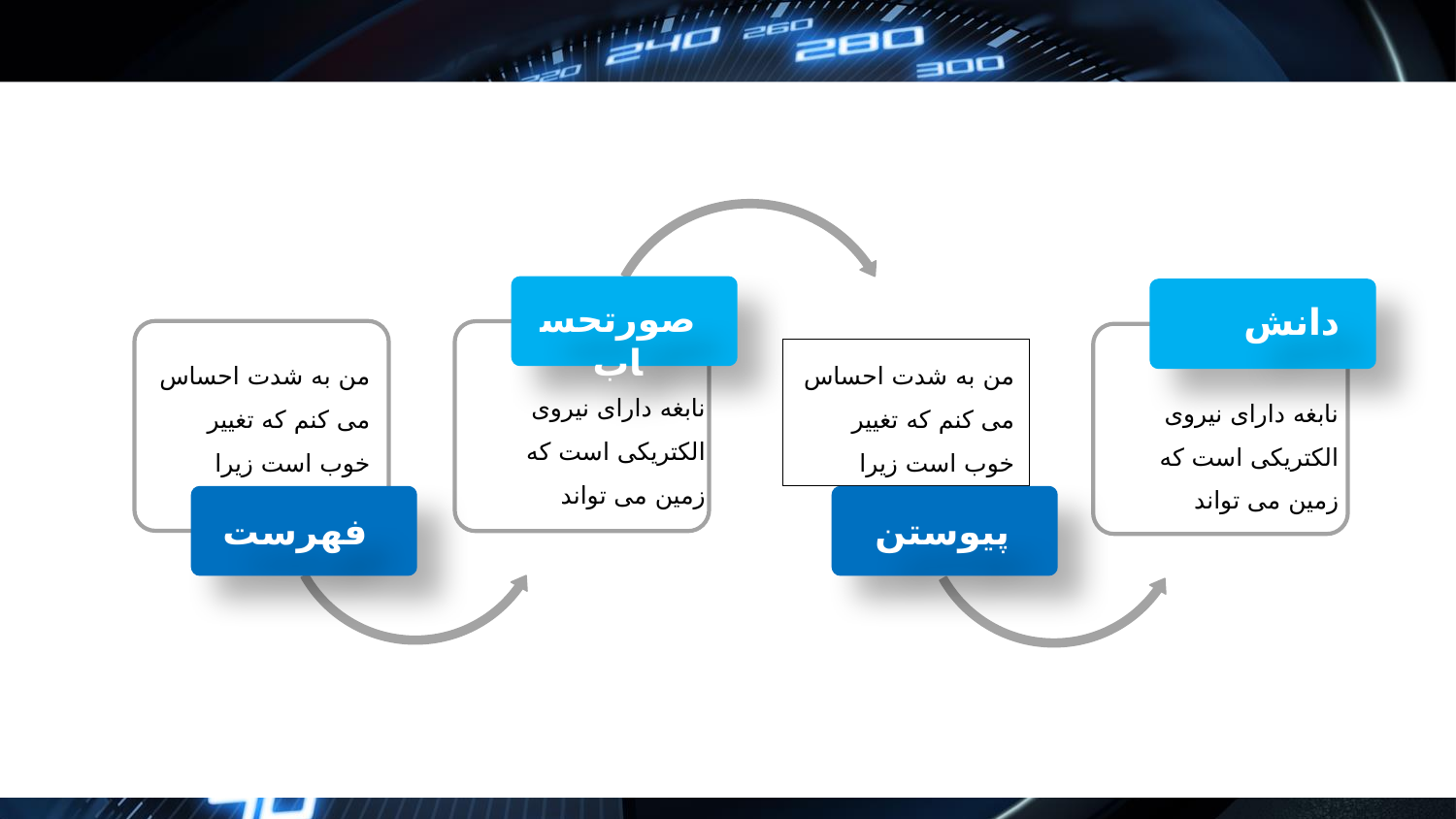

#

صورتحساب

دانش

من به شدت احساس می کنم که تغییر خوب است زیرا

من به شدت احساس می کنم که تغییر خوب است زیرا

نابغه دارای نیروی الکتریکی است که زمین می تواند

نابغه دارای نیروی الکتریکی است که زمین می تواند

فهرست

پیوستن